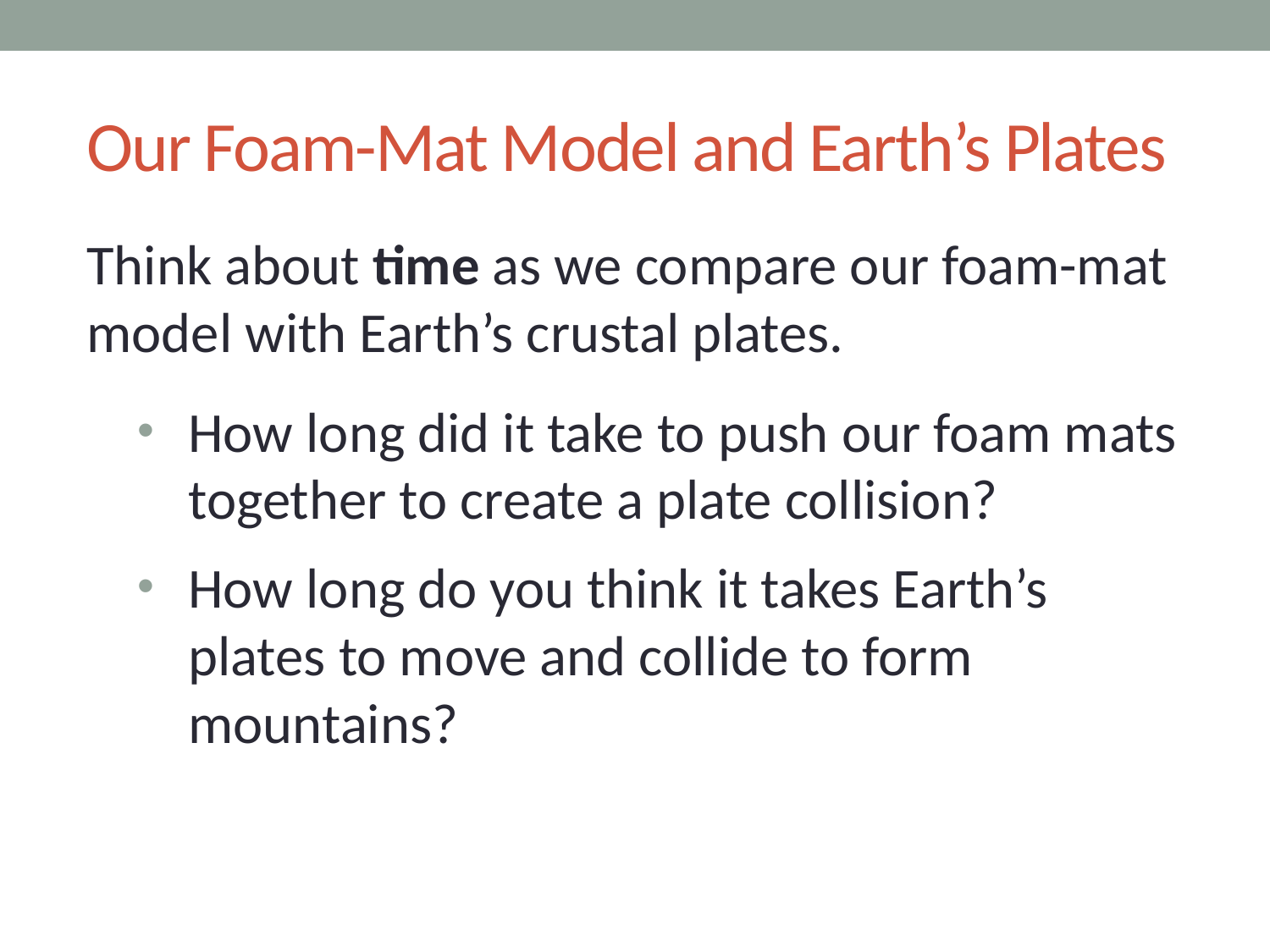

# Our Foam-Mat Model and Earth’s Plates
Think about time as we compare our foam-mat model with Earth’s crustal plates.
How long did it take to push our foam mats together to create a plate collision?
How long do you think it takes Earth’s plates to move and collide to form mountains?